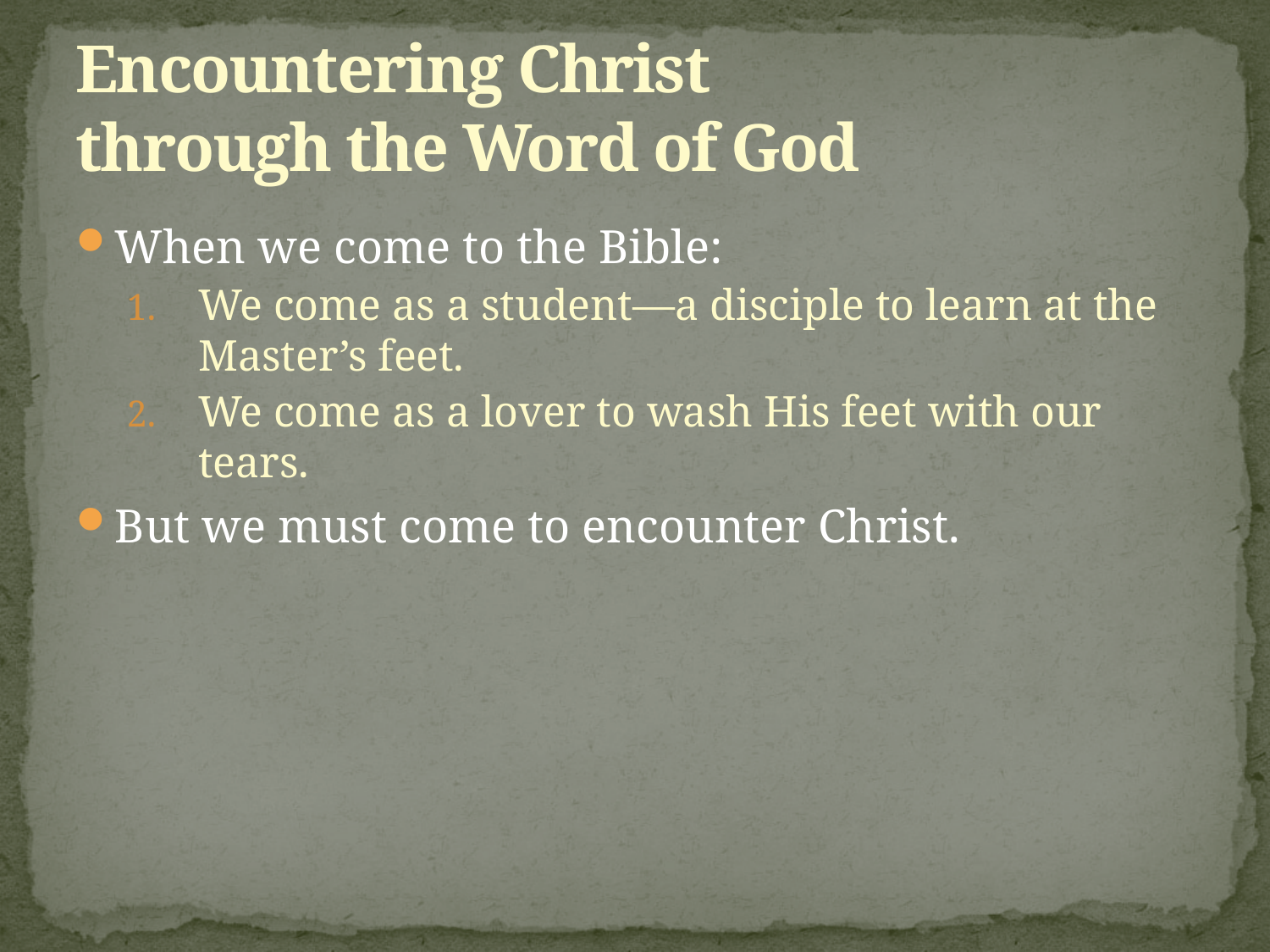

# Encountering Christ through the Word of God
When we come to the Bible:
We come as a student—a disciple to learn at the Master’s feet.
We come as a lover to wash His feet with our tears.
But we must come to encounter Christ.